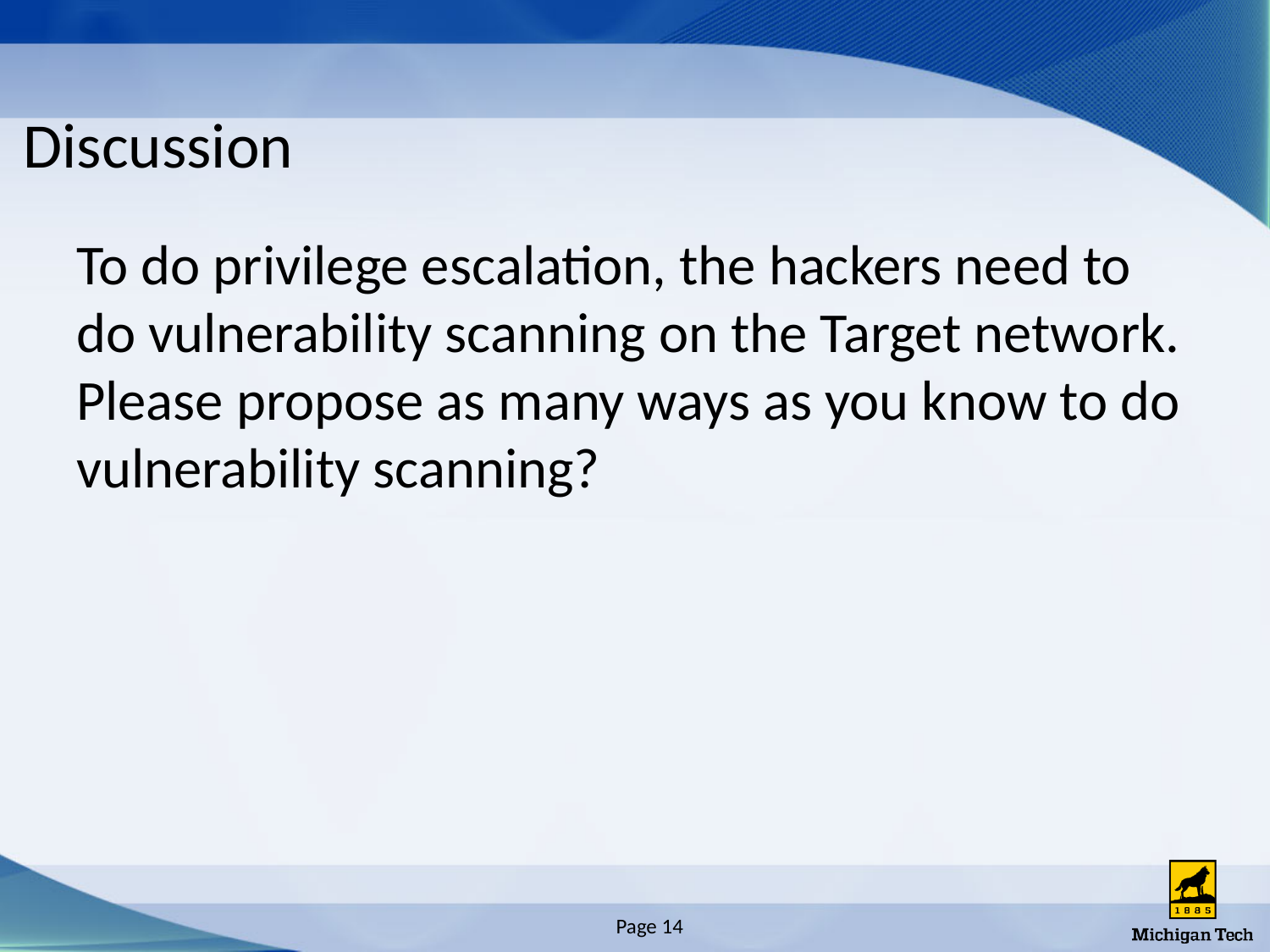

# Discussion
To do privilege escalation, the hackers need to do vulnerability scanning on the Target network. Please propose as many ways as you know to do vulnerability scanning?